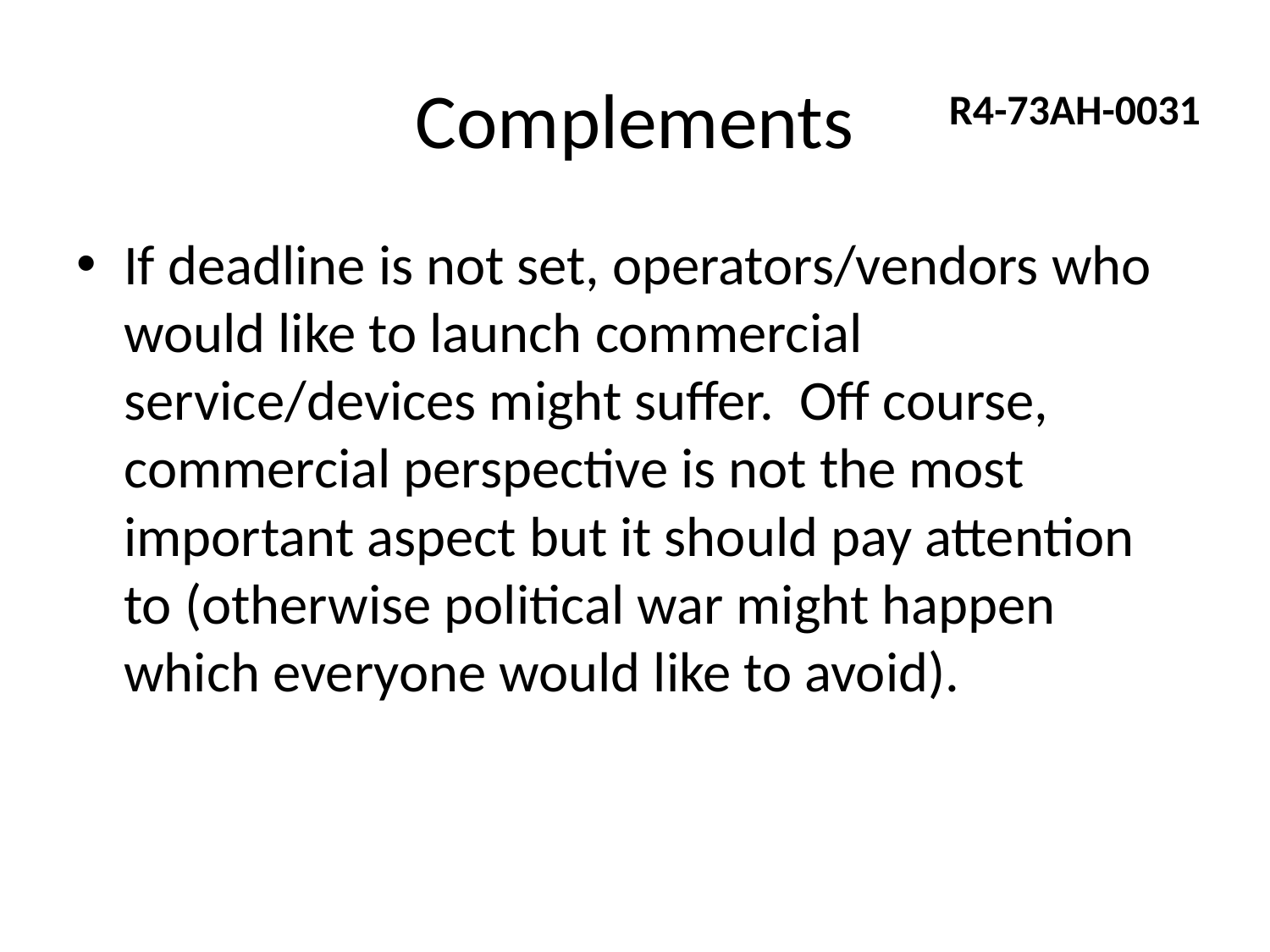

# Complements
R4-73AH-0031
If deadline is not set, operators/vendors who would like to launch commercial service/devices might suffer.  Off course, commercial perspective is not the most important aspect but it should pay attention to (otherwise political war might happen which everyone would like to avoid).